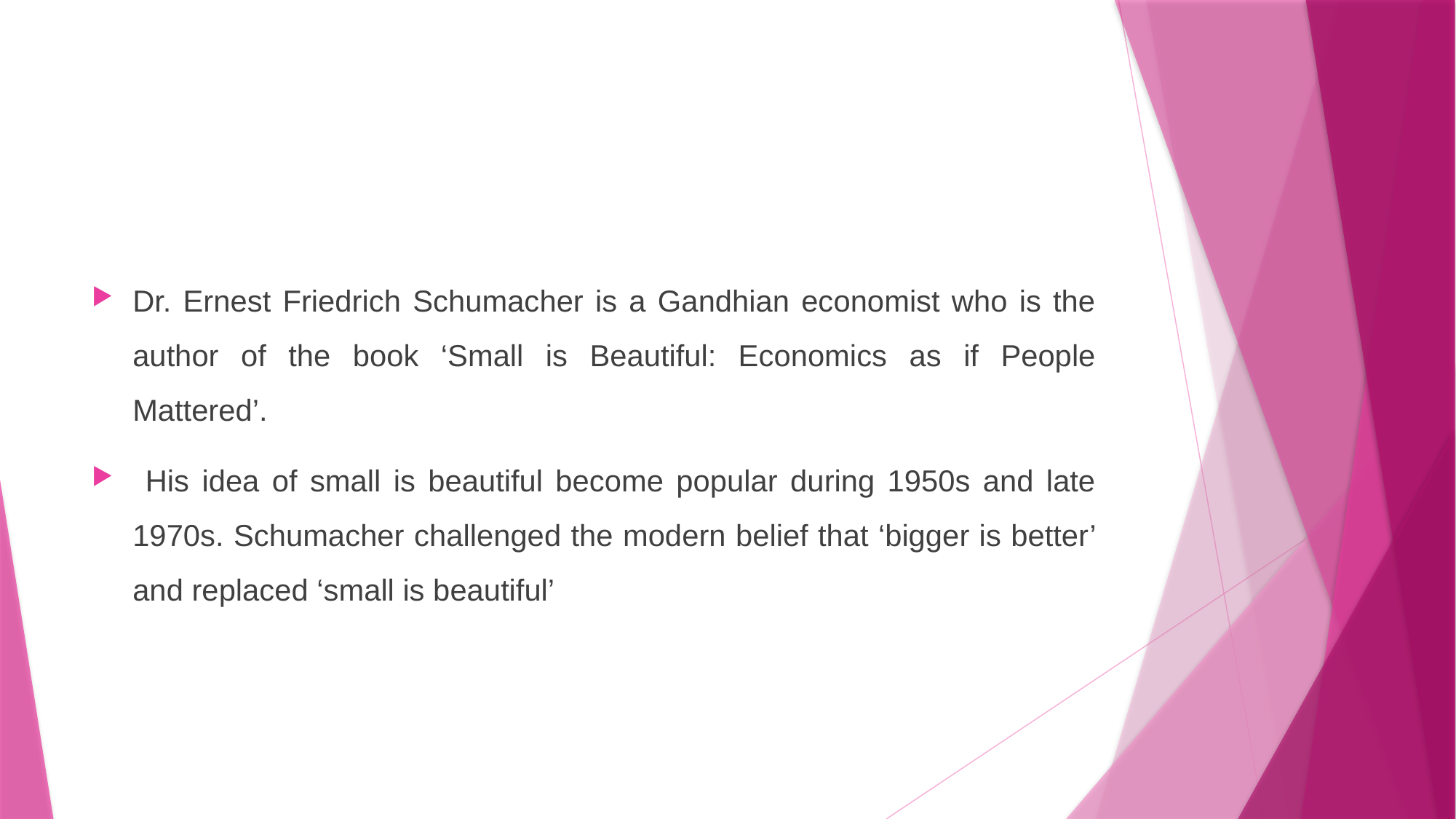

Dr. Ernest Friedrich Schumacher is a Gandhian economist who is the author of the book ‘Small is Beautiful: Economics as if People Mattered’.
 His idea of small is beautiful become popular during 1950s and late 1970s. Schumacher challenged the modern belief that ‘bigger is better’ and replaced ‘small is beautiful’